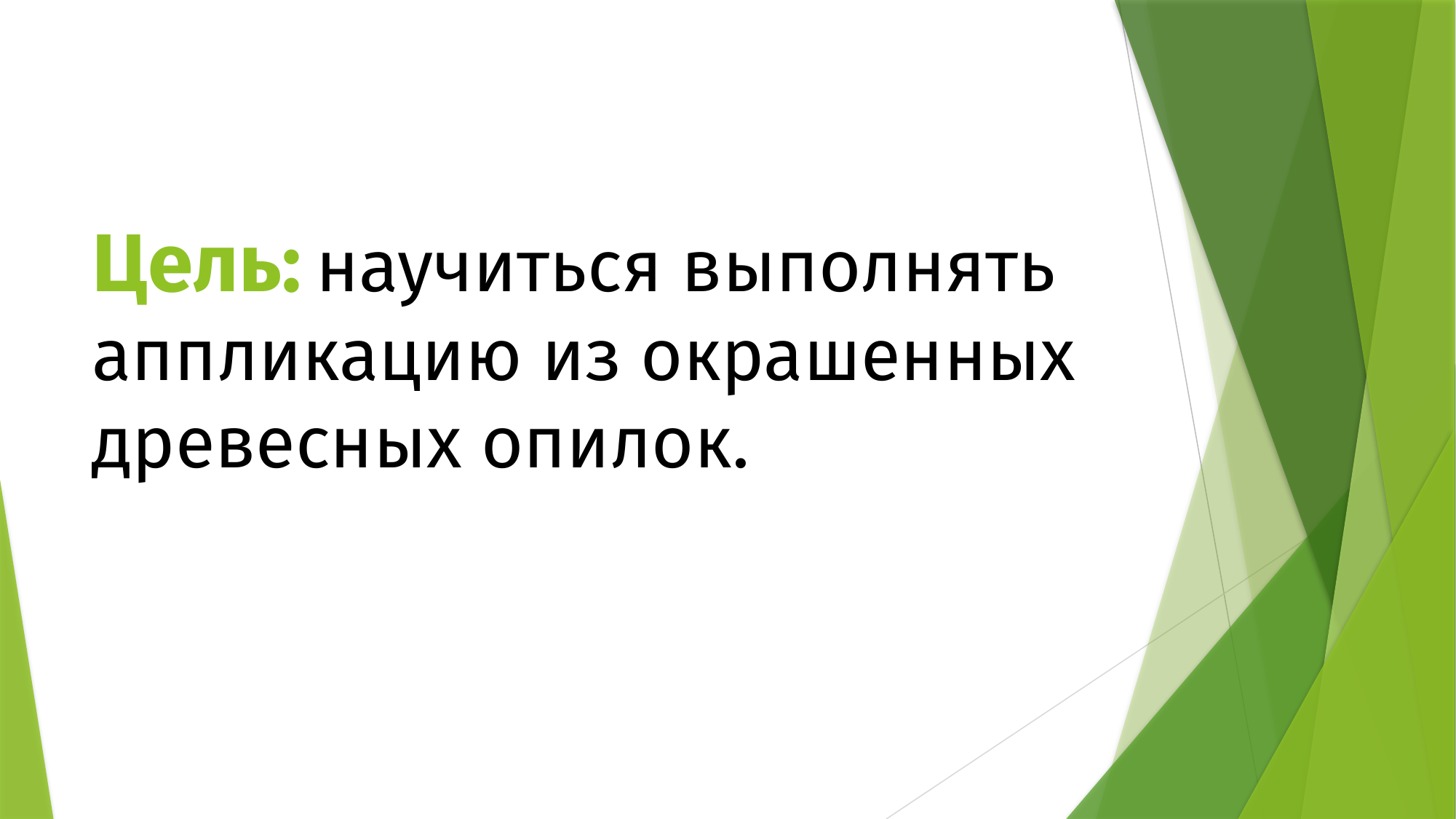

# Цель: научиться выполнять аппликацию из окрашенных древесных опилок.